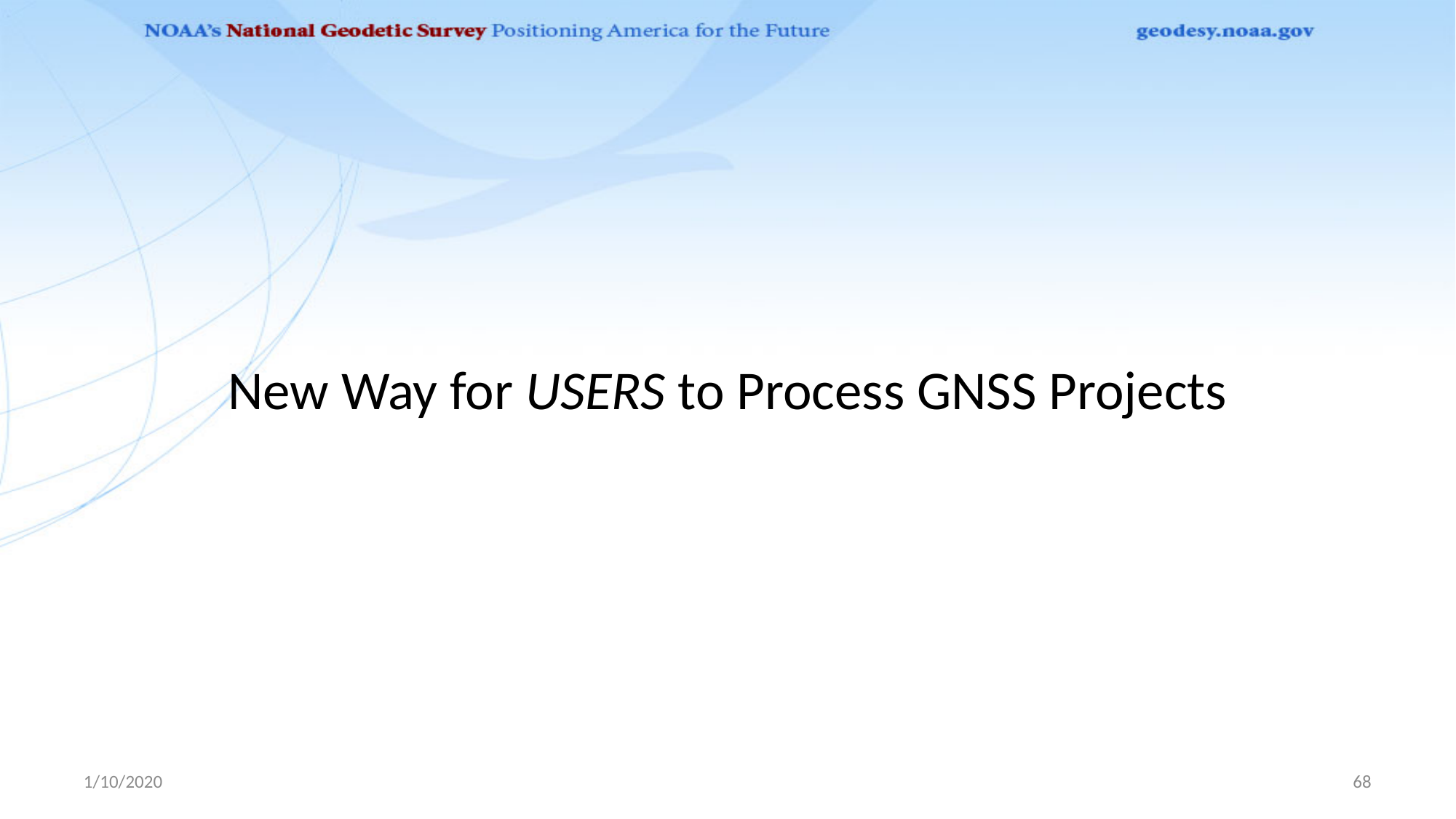

# New Way for USERS to Process GNSS Projects
1/10/2020
68